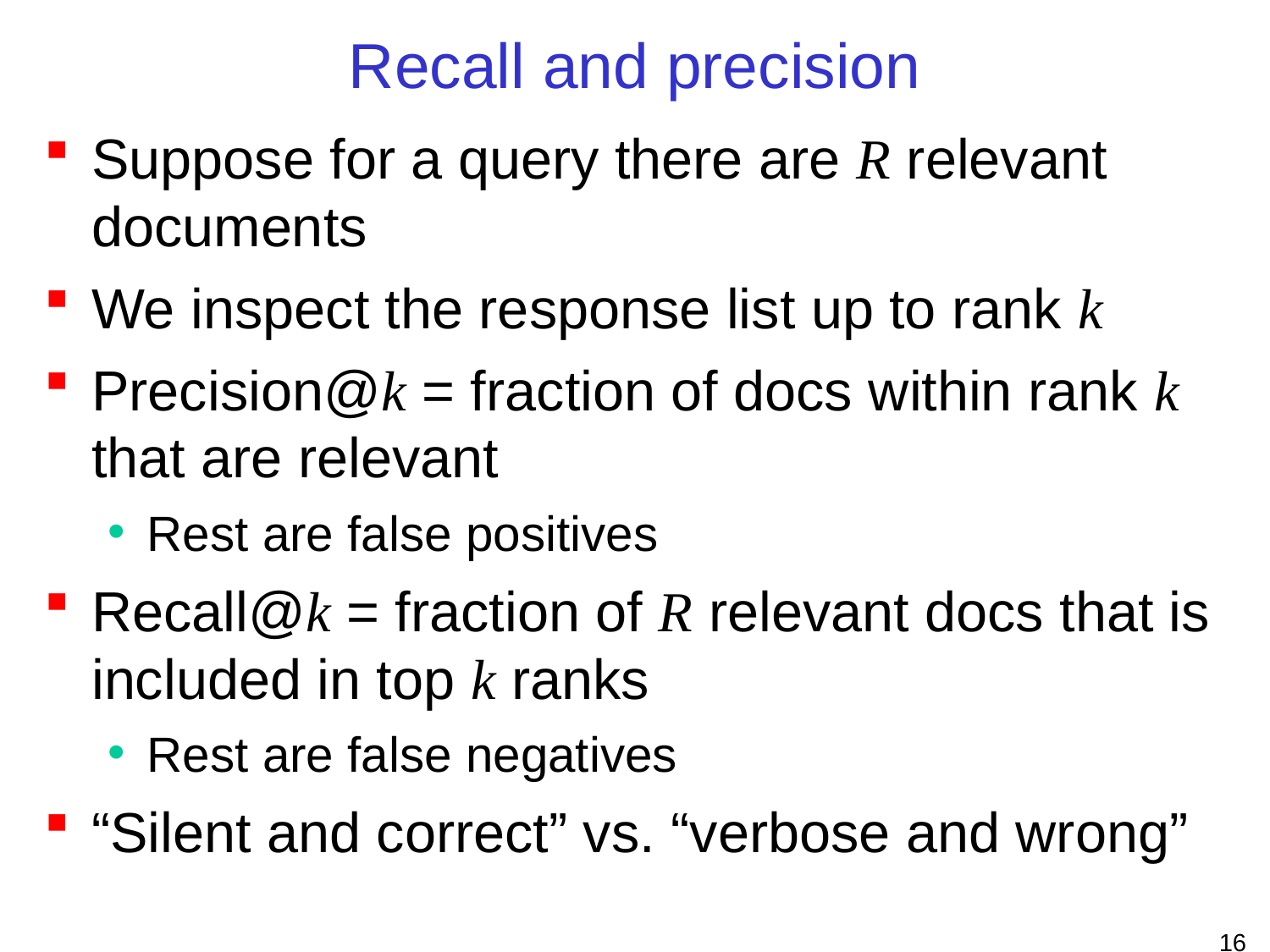

Recall and precision
Suppose for a query there are R relevant documents
We inspect the response list up to rank k
Precision@k = fraction of docs within rank k that are relevant
Rest are false positives
Recall@k = fraction of R relevant docs that is included in top k ranks
Rest are false negatives
“Silent and correct” vs. “verbose and wrong”
16